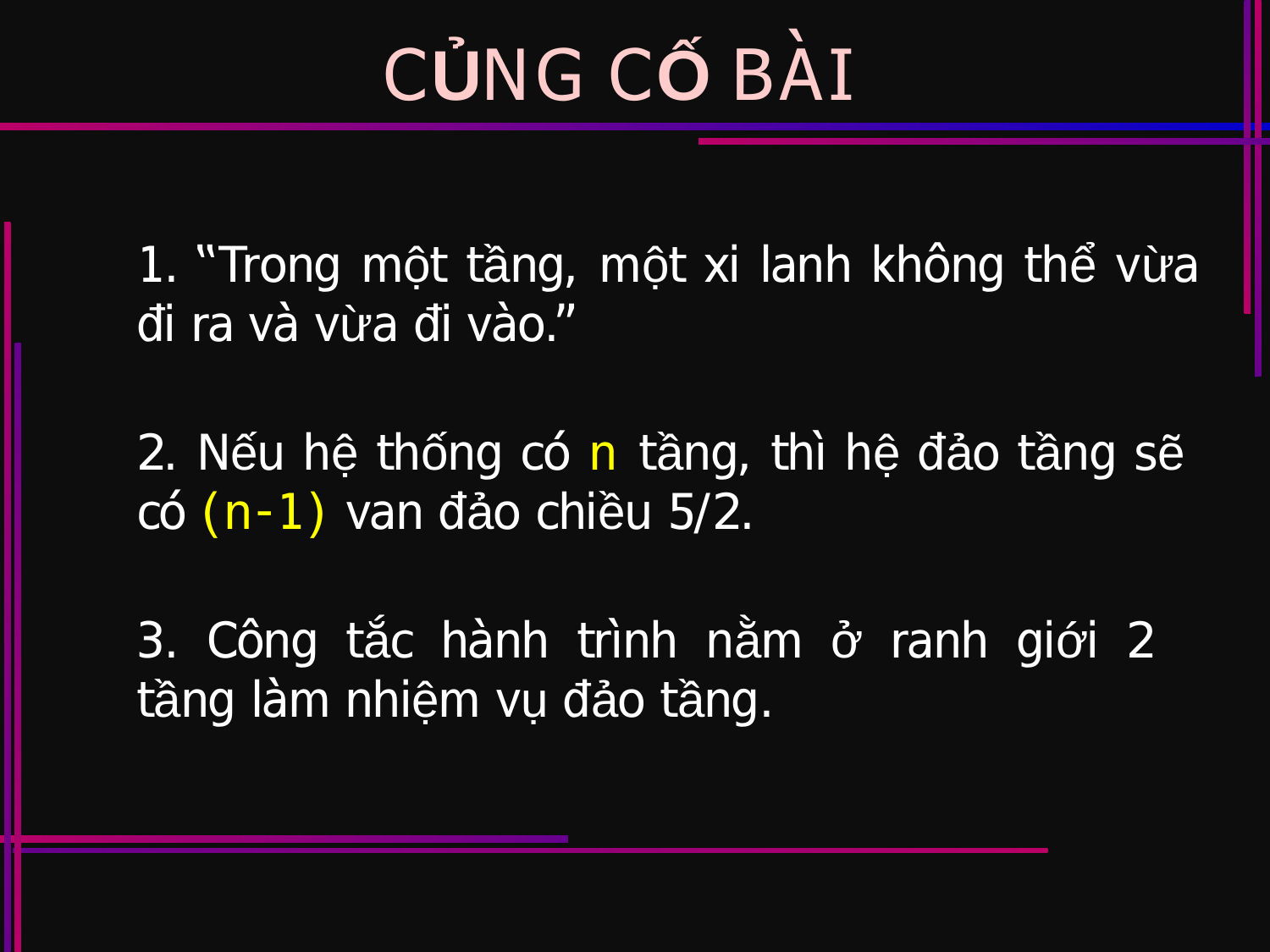

CỦNG CỐ BÀI

1. “Trong một tầng, một xi lanh không thể vừa đi ra và vừa đi vào.”
2. Nếu hệ thống có n tầng, thì hệ đảo tầng sẽ có (n-1) van đảo chiều 5/2.
3. Công tắc hành trình nằm ở ranh giới 2 tầng làm nhiệm vụ đảo tầng.